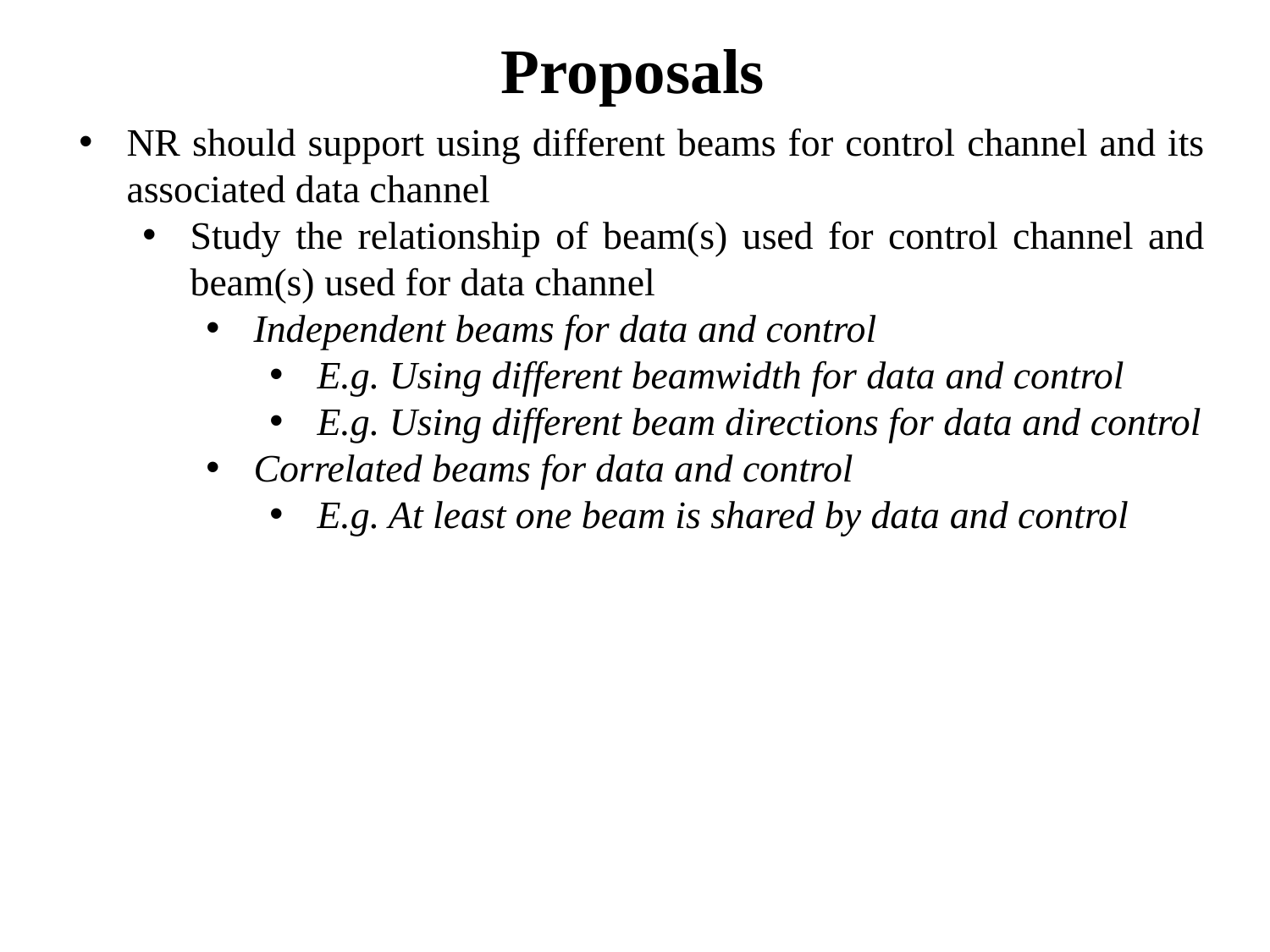

# Proposals
NR should support using different beams for control channel and its associated data channel
Study the relationship of beam(s) used for control channel and beam(s) used for data channel
Independent beams for data and control
E.g. Using different beamwidth for data and control
E.g. Using different beam directions for data and control
Correlated beams for data and control
E.g. At least one beam is shared by data and control